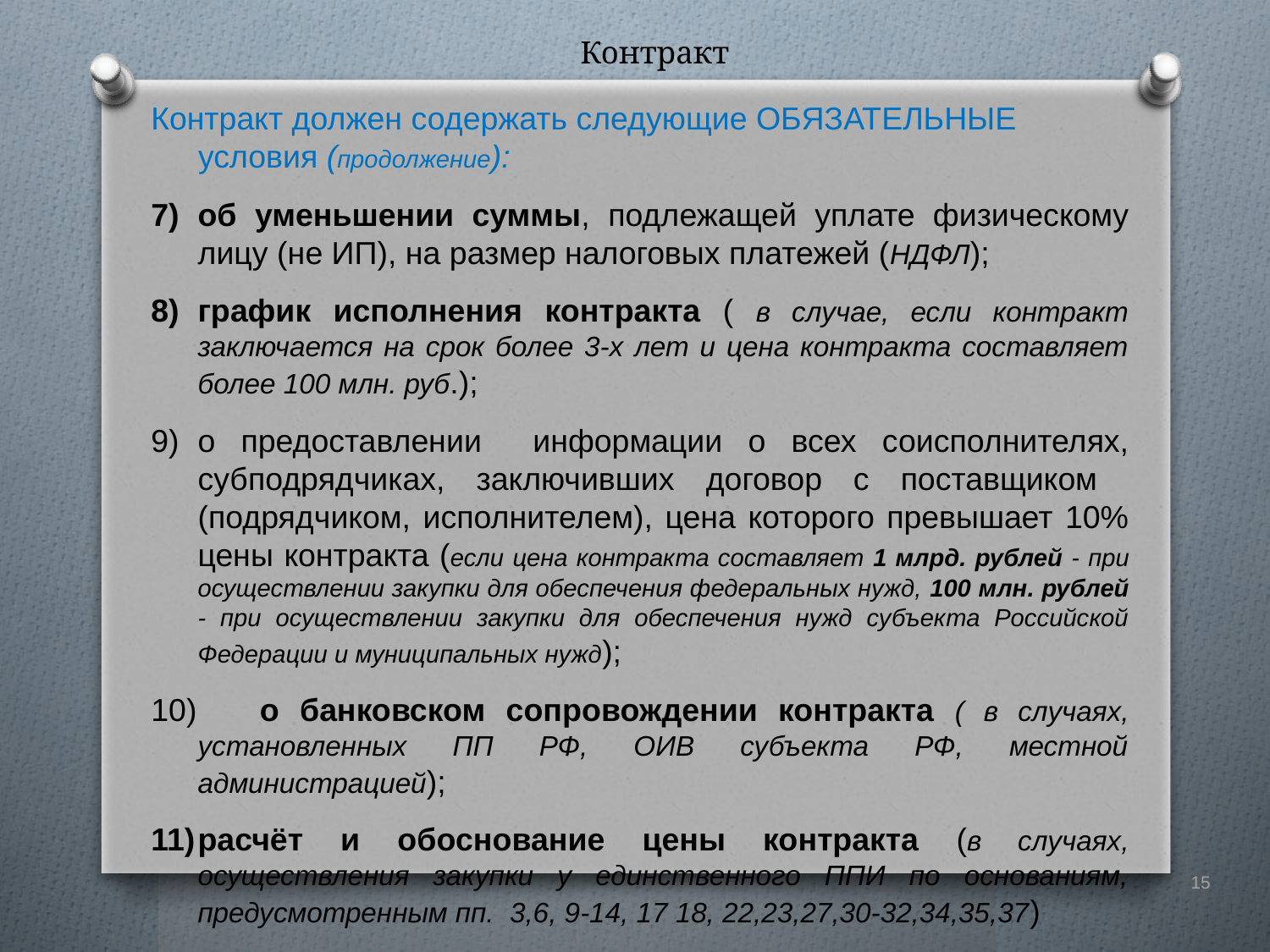

Контракт
Контракт должен содержать следующие ОБЯЗАТЕЛЬНЫЕ условия (продолжение):
об уменьшении суммы, подлежащей уплате физическому лицу (не ИП), на размер налоговых платежей (НДФЛ);
график исполнения контракта ( в случае, если контракт заключается на срок более 3-х лет и цена контракта составляет более 100 млн. руб.);
о предоставлении  информации о всех соисполнителях, субподрядчиках, заключивших договор с поставщиком  (подрядчиком, исполнителем), цена которого превышает 10% цены контракта (если цена контракта составляет 1 млрд. рублей - при осуществлении закупки для обеспечения федеральных нужд, 100 млн. рублей - при осуществлении закупки для обеспечения нужд субъекта Российской Федерации и муниципальных нужд);
   о банковском сопровождении контракта ( в случаях, установленных ПП РФ, ОИВ субъекта РФ, местной администрацией);
расчёт и обоснование цены контракта (в случаях, осуществления закупки у единственного ППИ по основаниям, предусмотренным пп.  3,6, 9-14, 17 18, 22,23,27,30-32,34,35,37)
15